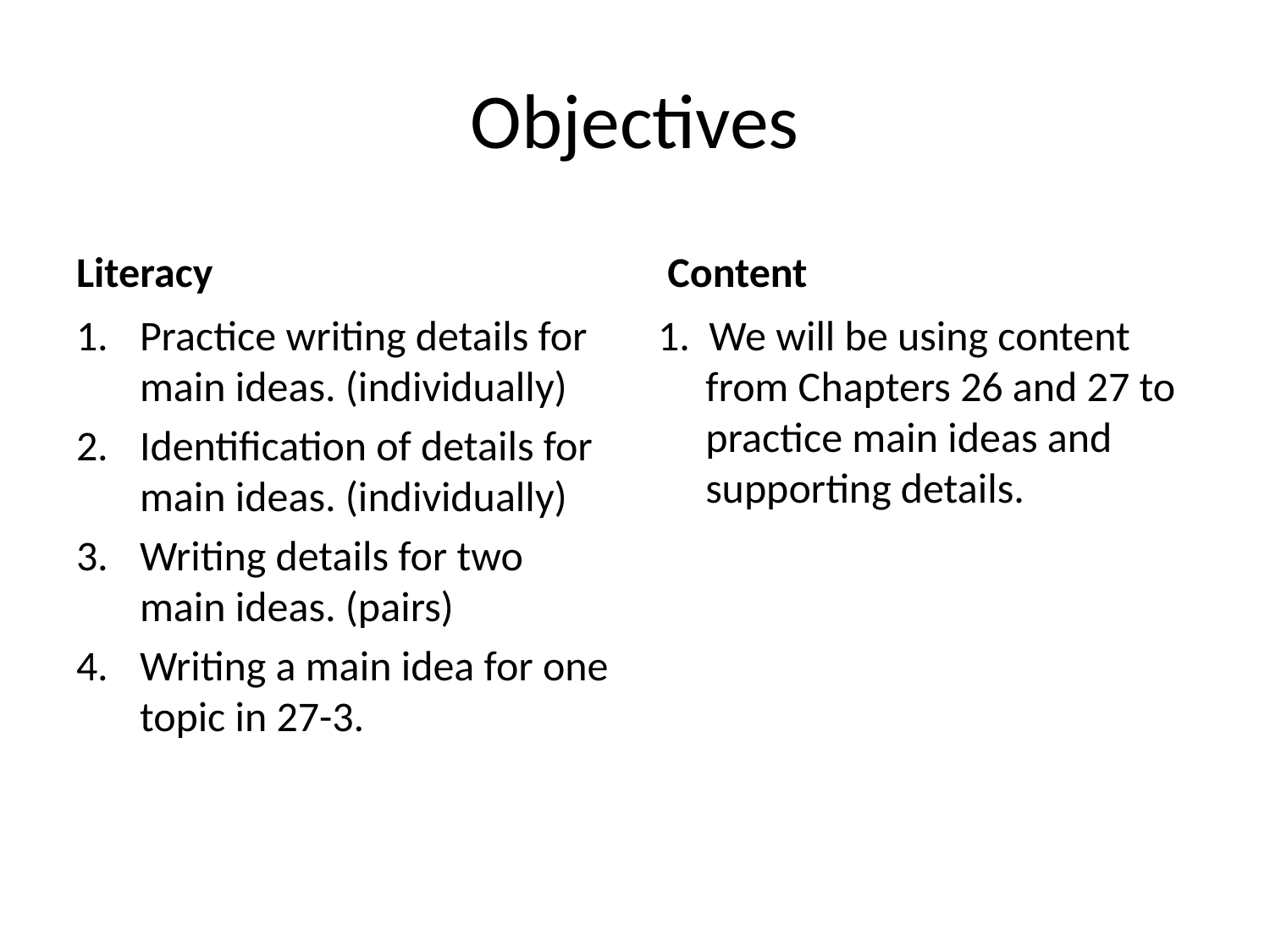

# Objectives
Literacy
 Content
Practice writing details for main ideas. (individually)
Identification of details for main ideas. (individually)
Writing details for two main ideas. (pairs)
Writing a main idea for one topic in 27-3.
1.  We will be using content from Chapters 26 and 27 to practice main ideas and supporting details.